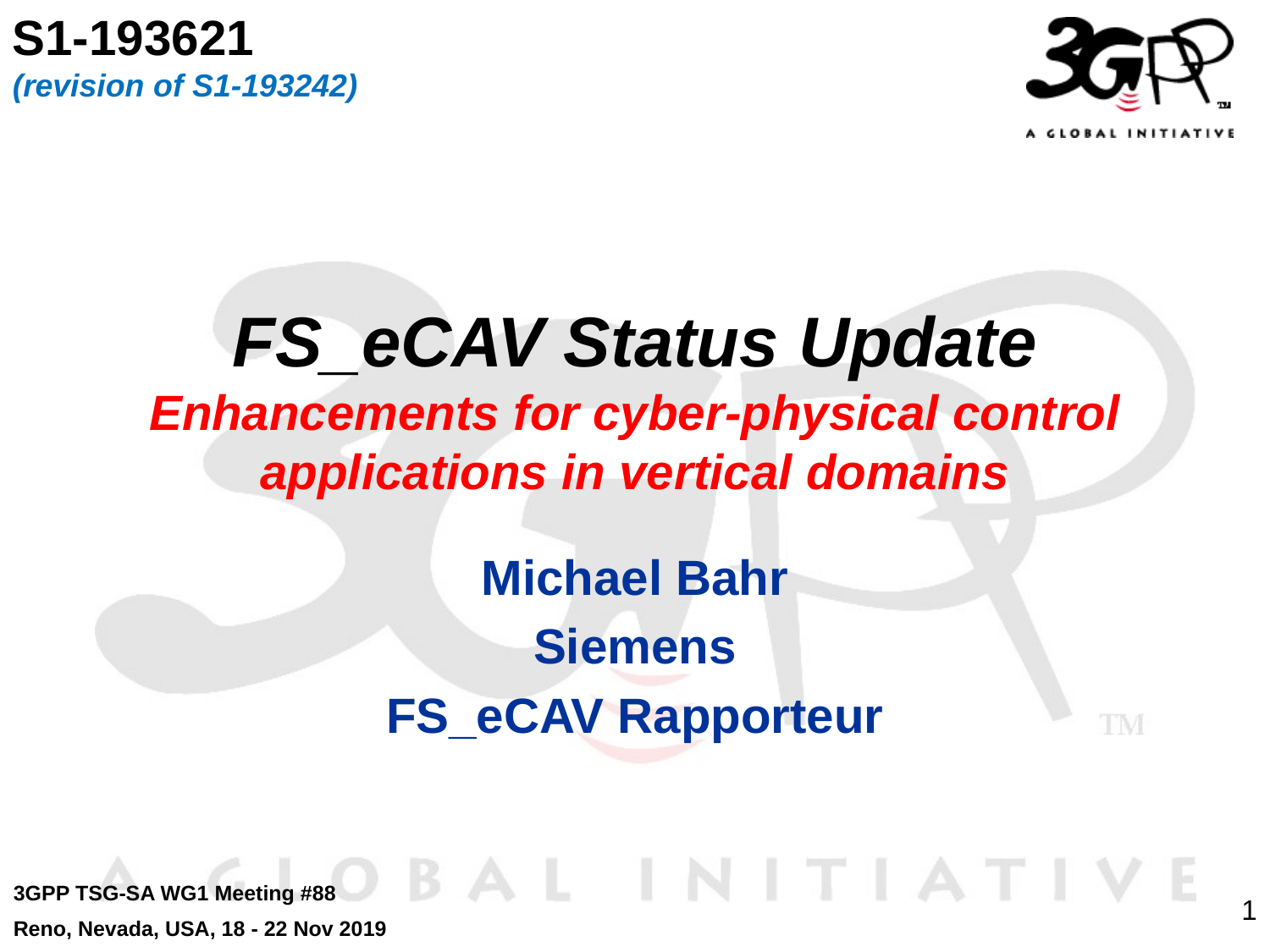

S1-193621
(revision of S1-193242)
# FS_eCAV Status Update Enhancements for cyber-physical control applications in vertical domains
Michael Bahr
Siemens
FS_eCAV Rapporteur
3GPP TSG-SA WG1 Meeting #88
Reno, Nevada, USA, 18 - 22 Nov 2019
1